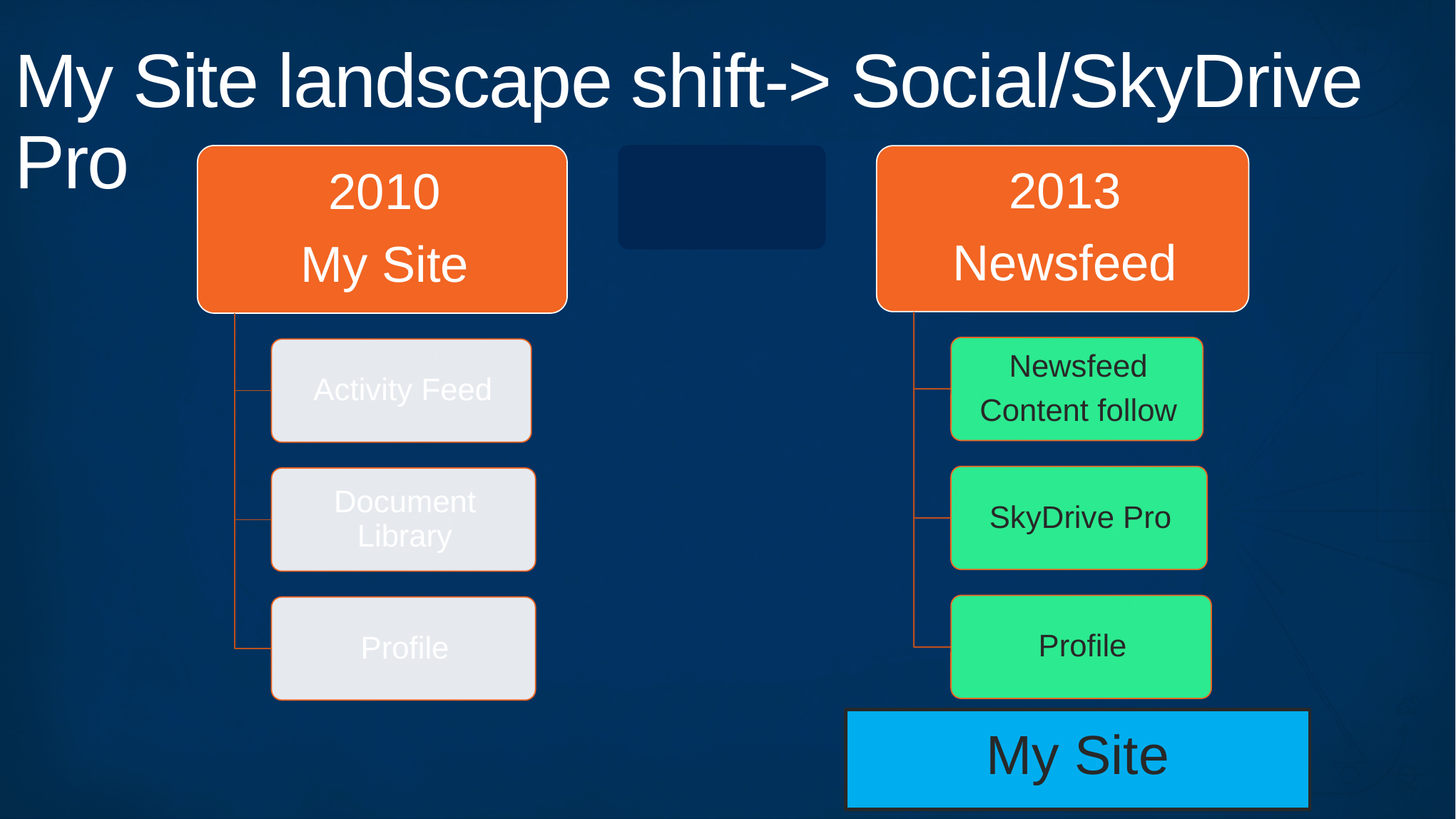

# My Site landscape shift-> Social/SkyDrive Pro
2010
My Site
Activity Feed
Document Library
Profile

2013
Newsfeed
Newsfeed
Content follow
SkyDrive Pro
Profile
My Site